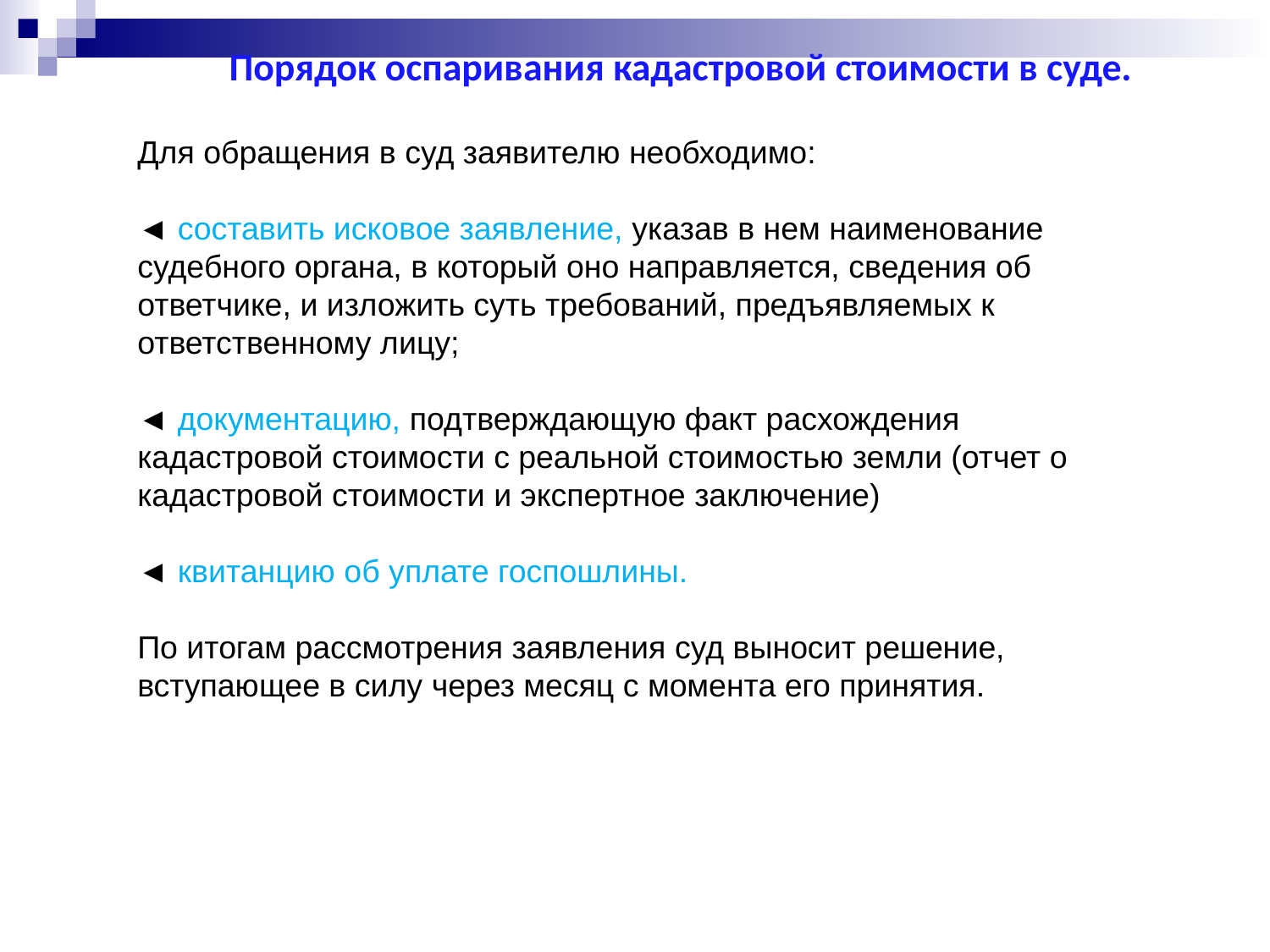

Порядок оспаривания кадастровой стоимости в суде.
Для обращения в суд заявителю необходимо:

◄ составить исковое заявление, указав в нем наименование судебного органа, в который оно направляется, сведения об ответчике, и изложить суть требований, предъявляемых к ответственному лицу;

◄ документацию, подтверждающую факт расхождения кадастровой стоимости с реальной стоимостью земли (отчет о кадастровой стоимости и экспертное заключение)

◄ квитанцию об уплате госпошлины.

По итогам рассмотрения заявления суд выносит решение, вступающее в силу через месяц с момента его принятия.